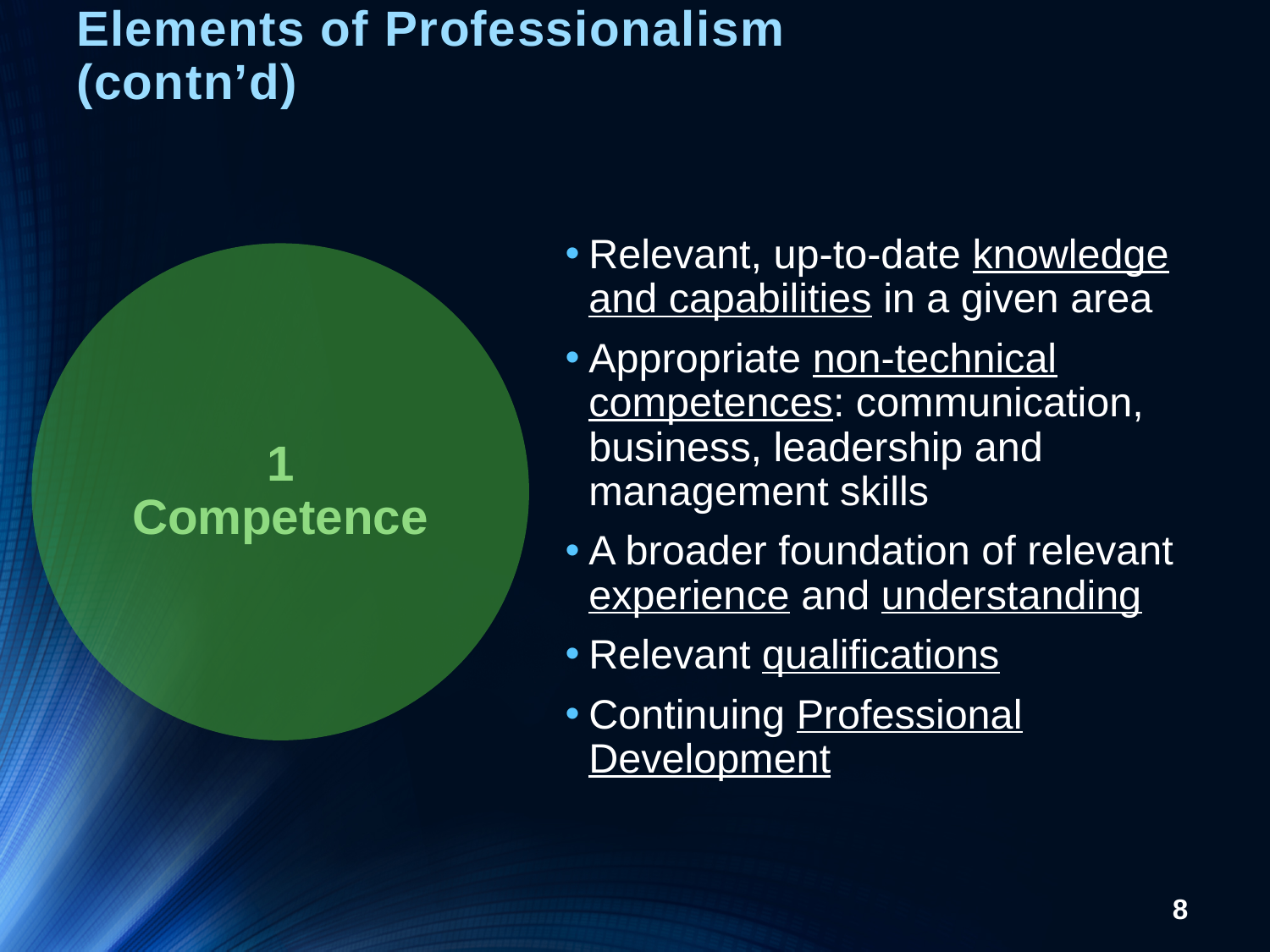

Elements of Professionalism (contn’d)
Relevant, up-to-date knowledge and capabilities in a given area
Appropriate non-technical competences: communication, business, leadership and management skills
A broader foundation of relevant experience and understanding
Relevant qualifications
Continuing Professional Development
1
Competence
8